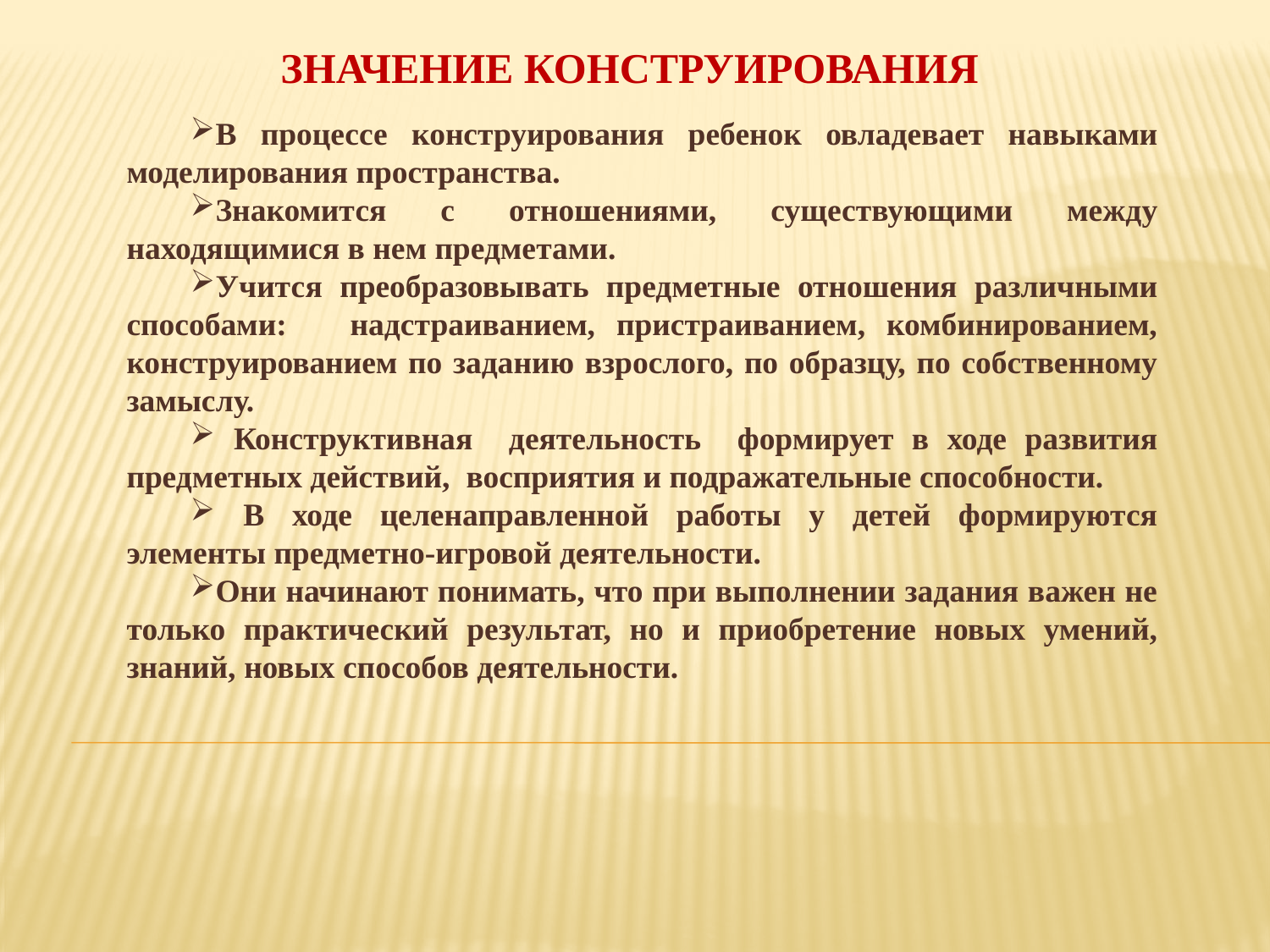

ЗНАЧЕНИЕ КОНСТРУИРОВАНИЯ

В процессе конструирования ребенок овладевает навыками моделирования пространства.
Знакомится с отношениями, существующими между находящимися в нем предметами.
Учится преобразовывать предметные отношения различными способами:   надстраиванием, пристраиванием, комбинированием, конструированием по заданию взрослого, по образцу, по собственному замыслу.
 Конструктивная  деятельность  формирует в ходе развития предметных действий,  восприятия и подражательные способности.
 В ходе целенаправленной работы у детей формируются элементы предметно-игровой деятельности.
Они начинают понимать, что при выполнении задания важен не только практический результат, но и приобретение новых умений, знаний, новых способов деятельности.